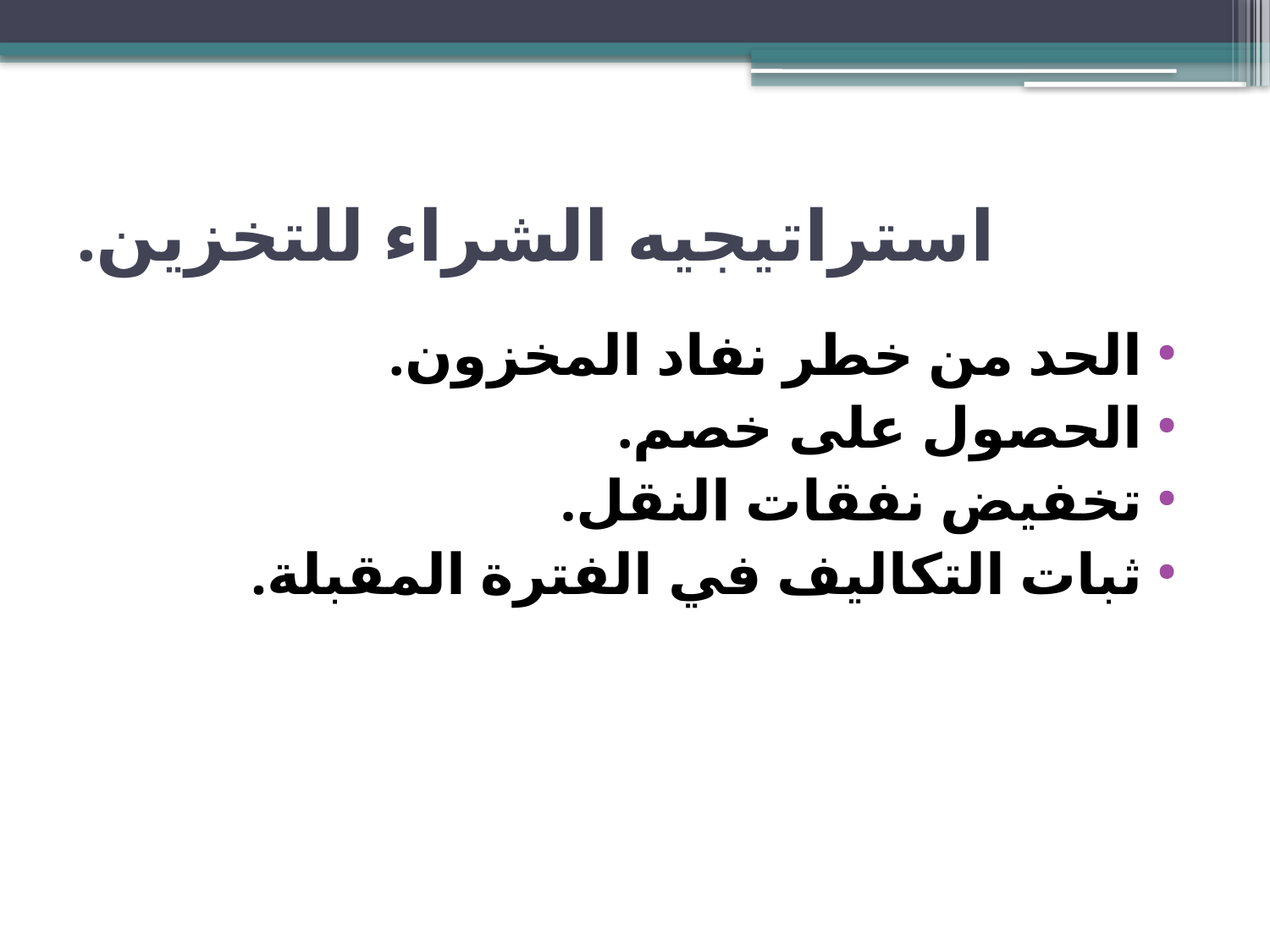

# استراتيجيه الشراء للتخزين.
الحد من خطر نفاد المخزون.
الحصول على خصم.
تخفيض نفقات النقل.
ثبات التكاليف في الفترة المقبلة.